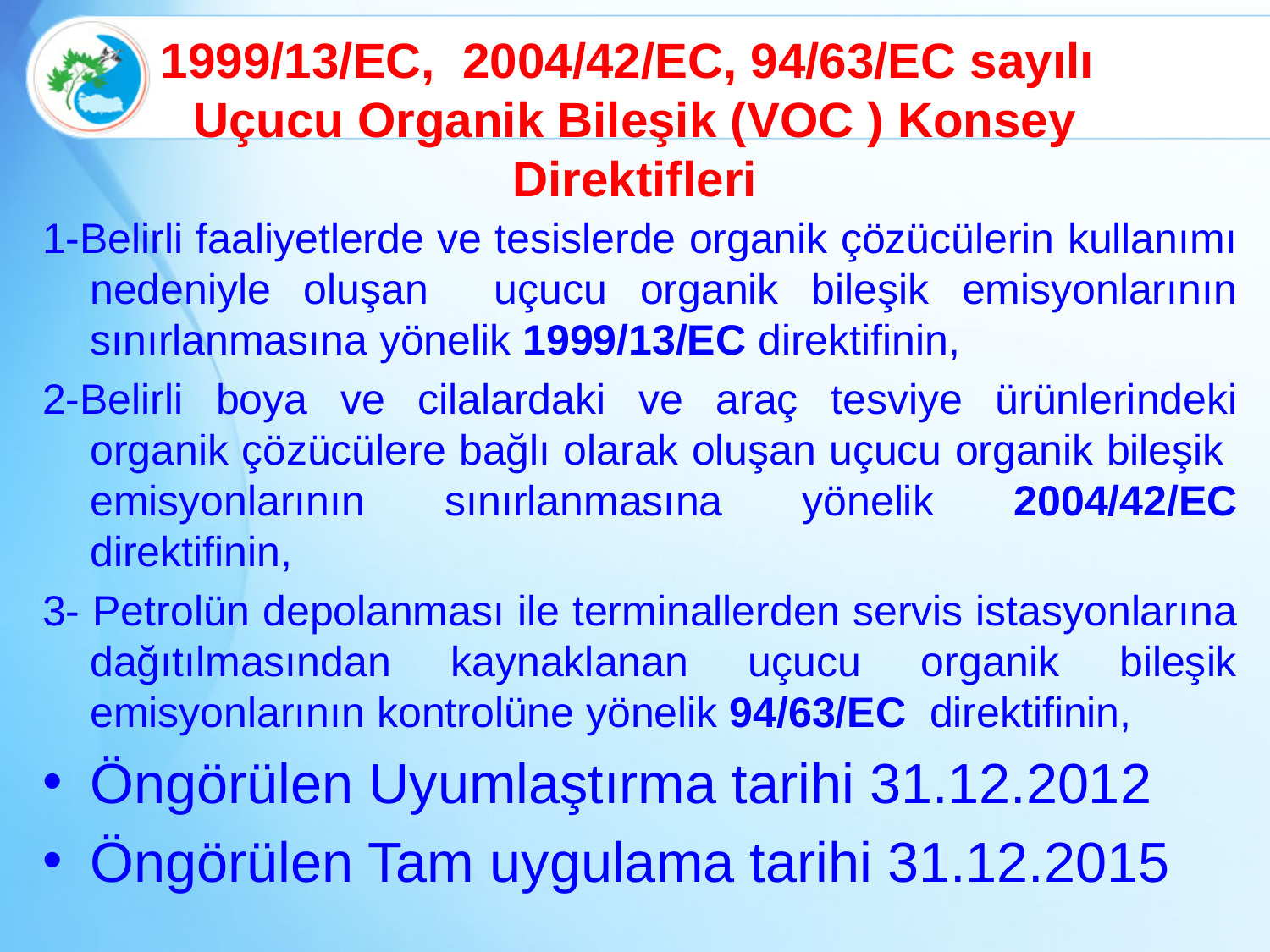

# 1999/13/EC,  2004/42/EC, 94/63/EC sayılı Uçucu Organik Bileşik (VOC ) Konsey Direktifleri
1-Belirli faaliyetlerde ve tesislerde organik çözücülerin kullanımı nedeniyle oluşan  uçucu organik bileşik emisyonlarının sınırlanmasına yönelik 1999/13/EC direktifinin,
2-Belirli boya ve cilalardaki ve araç tesviye ürünlerindeki organik çözücülere bağlı olarak oluşan uçucu organik bileşik  emisyonlarının sınırlanmasına yönelik 2004/42/EC direktifinin,
3- Petrolün depolanması ile terminallerden servis istasyonlarına dağıtılmasından kaynaklanan uçucu organik bileşik emisyonlarının kontrolüne yönelik 94/63/EC  direktifinin,
Öngörülen Uyumlaştırma tarihi 31.12.2012
Öngörülen Tam uygulama tarihi 31.12.2015